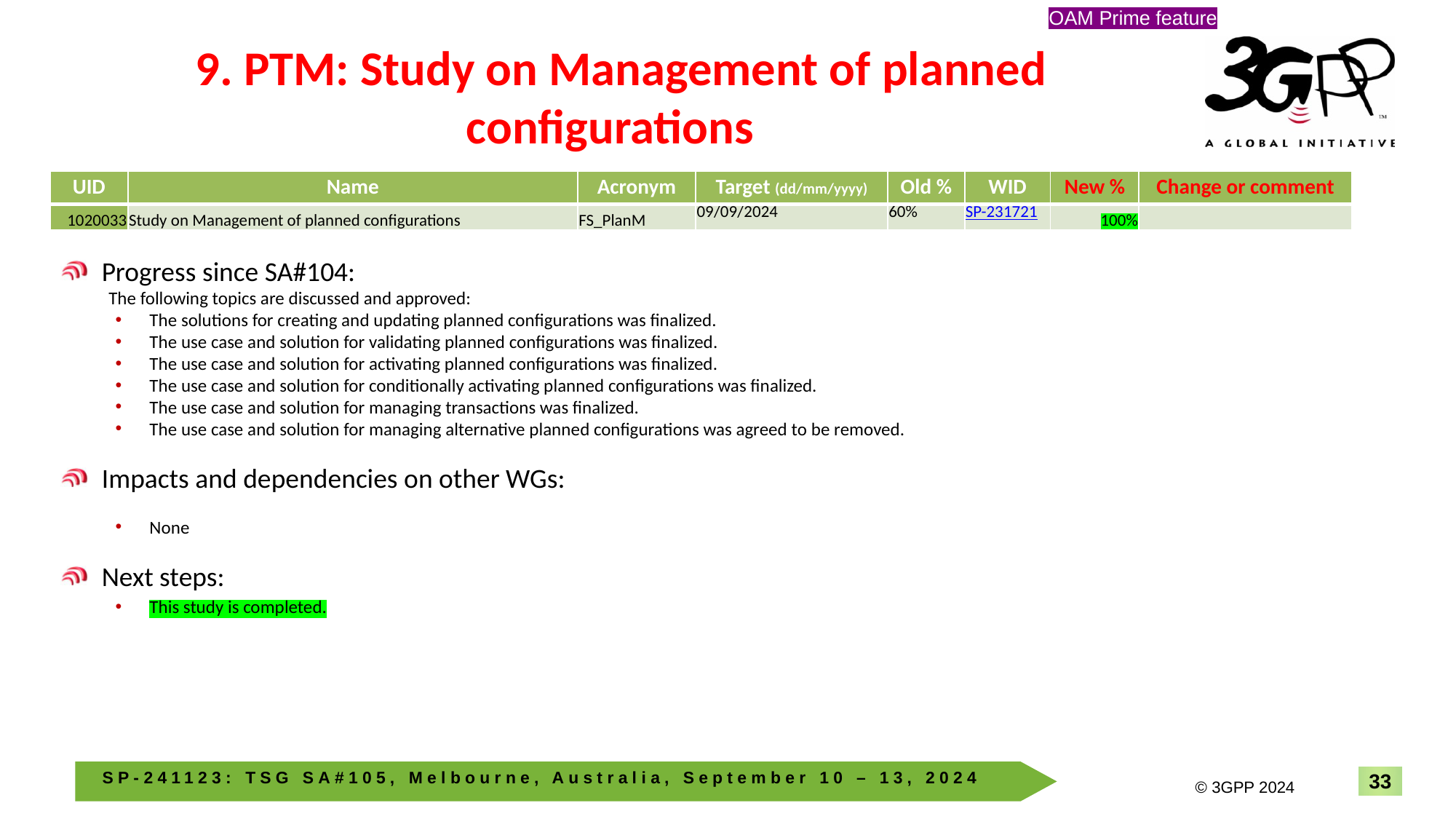

OAM Prime feature
# 9. PTM: Study on Management of planned configurations
| UID | Name | Acronym | Target (dd/mm/yyyy) | Old % | WID | New % | Change or comment |
| --- | --- | --- | --- | --- | --- | --- | --- |
| 1020033 | Study on Management of planned configurations | FS\_PlanM | 09/09/2024 | 60% | SP-231721 | 100% |  |
Progress since SA#104:
The following topics are discussed and approved:
The solutions for creating and updating planned configurations was finalized.
The use case and solution for validating planned configurations was finalized.
The use case and solution for activating planned configurations was finalized.
The use case and solution for conditionally activating planned configurations was finalized.
The use case and solution for managing transactions was finalized.
The use case and solution for managing alternative planned configurations was agreed to be removed.

Impacts and dependencies on other WGs:

None

Next steps:
This study is completed.